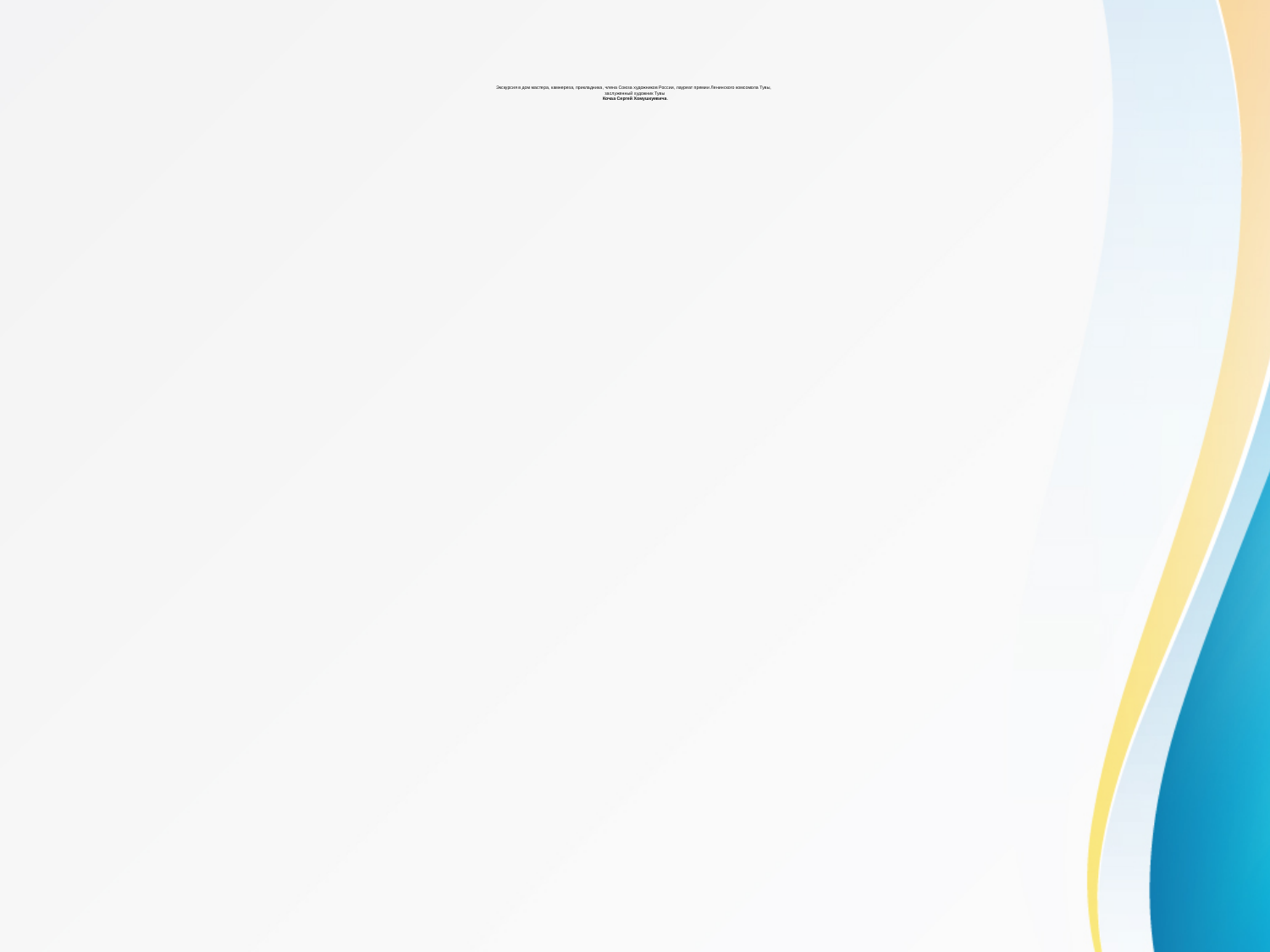

# Экскурсия в дом мастера, камнереза, прикладника, члена Союза художников России, лауреат премии Ленинского комсомола Тувы, заслуженный художник Тувы Кочаа Сергей Хомушкуевича.